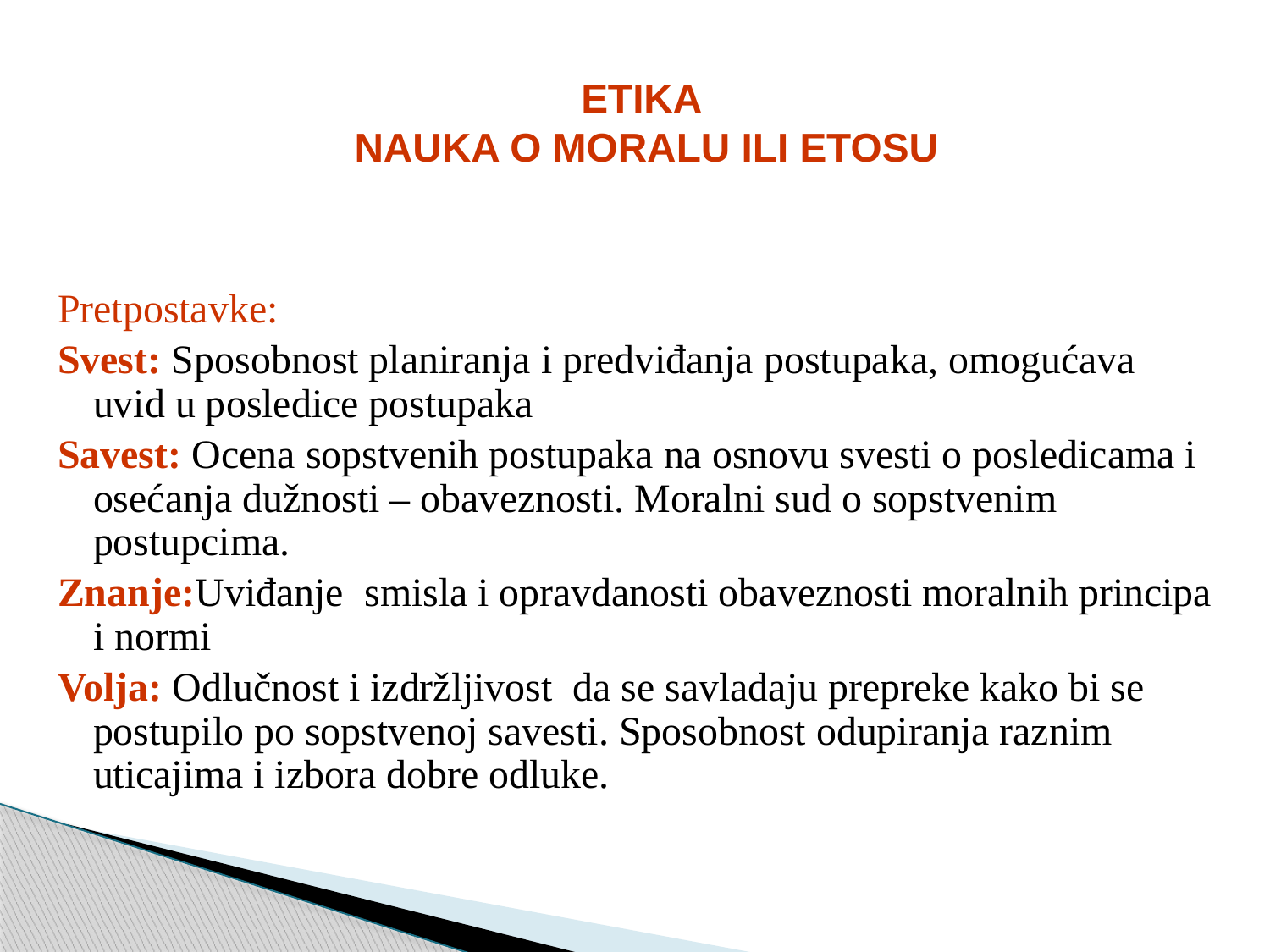

# ETIKA NAUKA O MORALU ILI ETOSU

Pretpostavke:
Svest: Sposobnost planiranja i predviđanja postupaka, omogućava uvid u posledice postupaka
Savest: Ocena sopstvenih postupaka na osnovu svesti o posledicama i osećanja dužnosti – obaveznosti. Moralni sud o sopstvenim postupcima.
Znanje:Uviđanje  smisla i opravdanosti obaveznosti moralnih principa i normi
Volja: Odlučnost i izdržljivost  da se savladaju prepreke kako bi se postupilo po sopstvenoj savesti. Sposobnost odupiranja raznim uticajima i izbora dobre odluke.